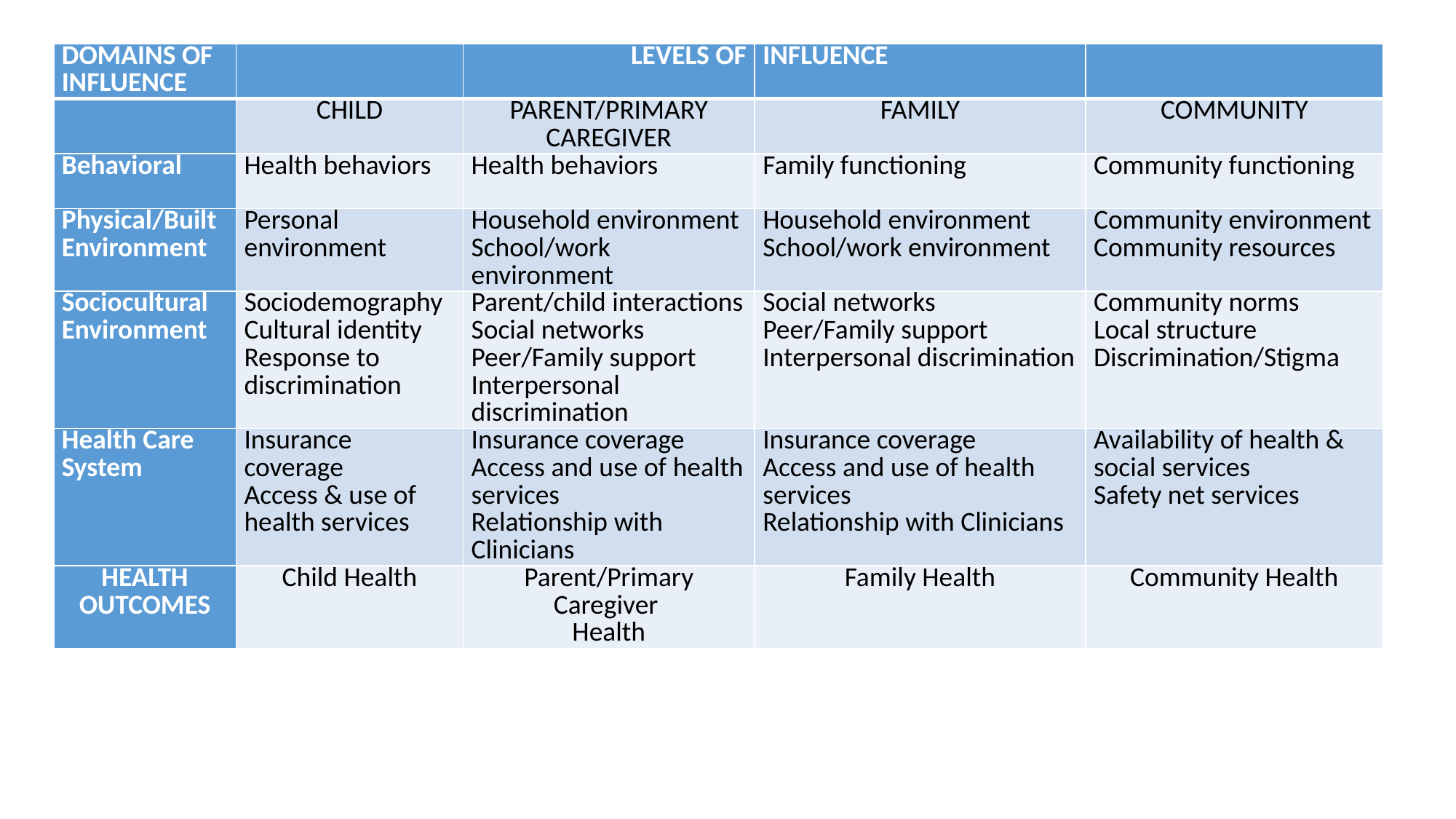

| DOMAINS OF INFLUENCE |  | LEVELS OF | INFLUENCE |  |
| --- | --- | --- | --- | --- |
|  | CHILD | PARENT/PRIMARY CAREGIVER | FAMILY | COMMUNITY |
| Behavioral | Health behaviors | Health behaviors | Family functioning | Community functioning |
| Physical/Built Environment | Personal environment | Household environment School/work environment | Household environment School/work environment | Community environment Community resources |
| Sociocultural Environment | Sociodemography Cultural identity Response to discrimination | Parent/child interactions Social networks Peer/Family support Interpersonal discrimination | Social networks Peer/Family support Interpersonal discrimination | Community norms Local structure Discrimination/Stigma |
| Health Care System | Insurance coverage Access & use of health services | Insurance coverage Access and use of health services Relationship with Clinicians | Insurance coverage Access and use of health services Relationship with Clinicians | Availability of health & social services Safety net services |
| HEALTH OUTCOMES | Child Health | Parent/Primary Caregiver Health | Family Health | Community Health |
#